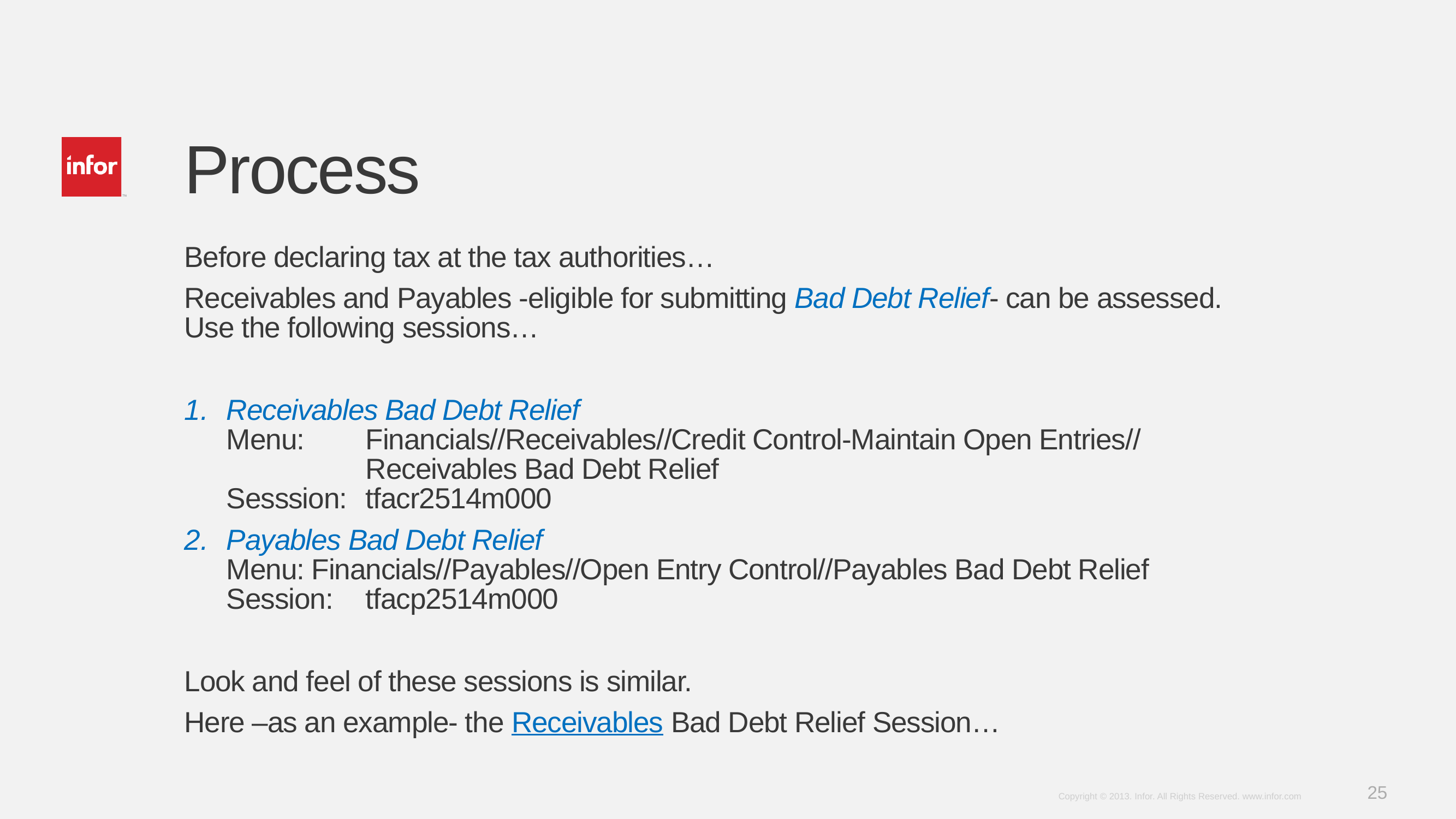

# Process
Before declaring tax at the tax authorities…
Receivables and Payables -eligible for submitting Bad Debt Relief- can be assessed.
Use the following sessions…

Receivables Bad Debt Relief
Menu: 	Financials//Receivables//Credit Control-Maintain Open Entries//
           	Receivables Bad Debt Relief
Sesssion: 	tfacr2514m000
Payables Bad Debt Relief
Menu: Financials//Payables//Open Entry Control//Payables Bad Debt Relief
Session:	tfacp2514m000

Look and feel of these sessions is similar.
Here –as an example- the Receivables Bad Debt Relief Session…